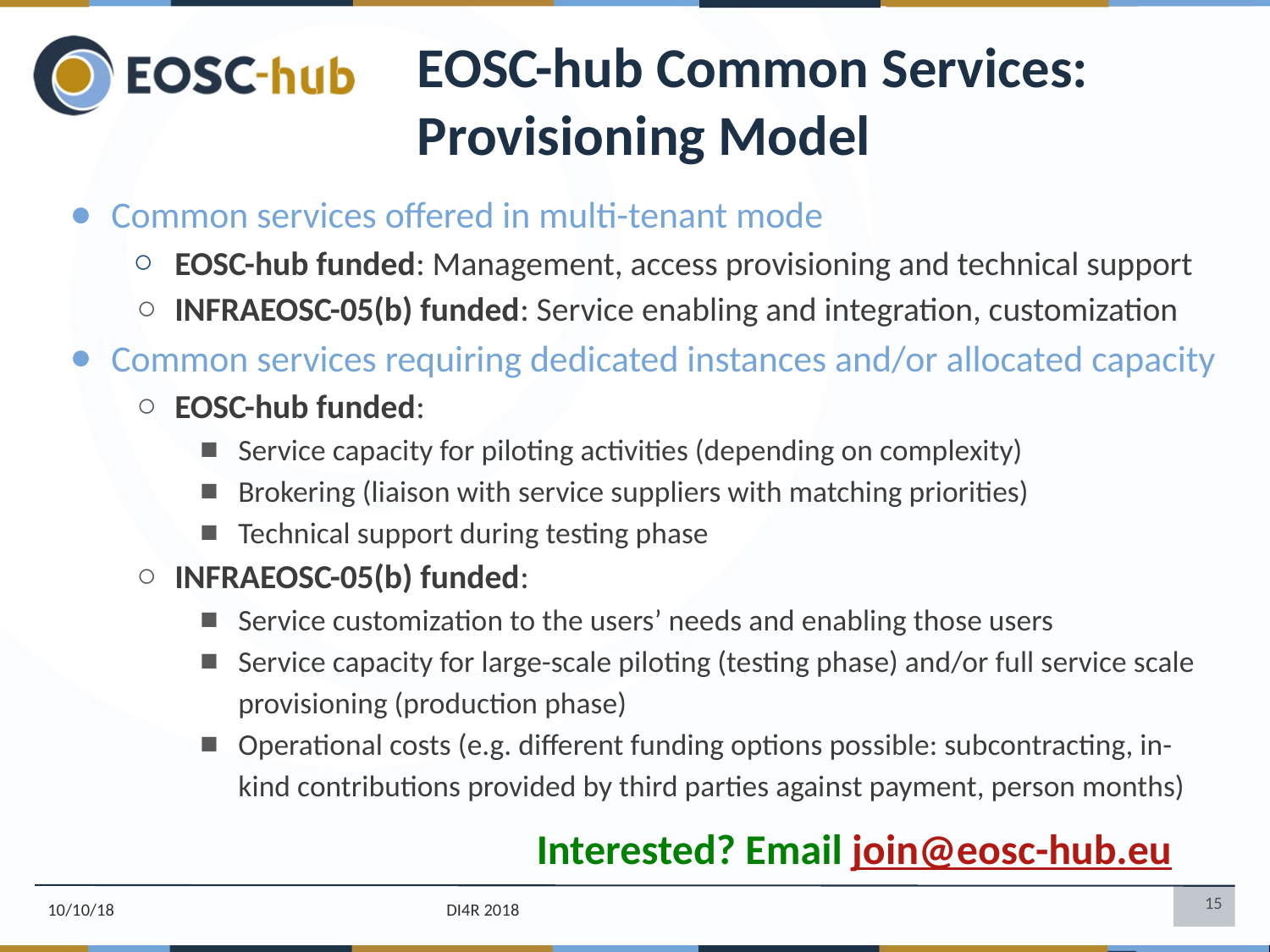

# EOSC-hub Common Services: Provisioning Model
Common services offered in multi-tenant mode
EOSC-hub funded: Management, access provisioning and technical support
INFRAEOSC-05(b) funded: Service enabling and integration, customization
Common services requiring dedicated instances and/or allocated capacity
EOSC-hub funded:
Service capacity for piloting activities (depending on complexity)
Brokering (liaison with service suppliers with matching priorities)
Technical support during testing phase
INFRAEOSC-05(b) funded:
Service customization to the users’ needs and enabling those users
Service capacity for large-scale piloting (testing phase) and/or full service scale provisioning (production phase)
Operational costs (e.g. different funding options possible: subcontracting, in-kind contributions provided by third parties against payment, person months)
Interested? Email join@eosc-hub.eu
10/10/18
DI4R 2018
15